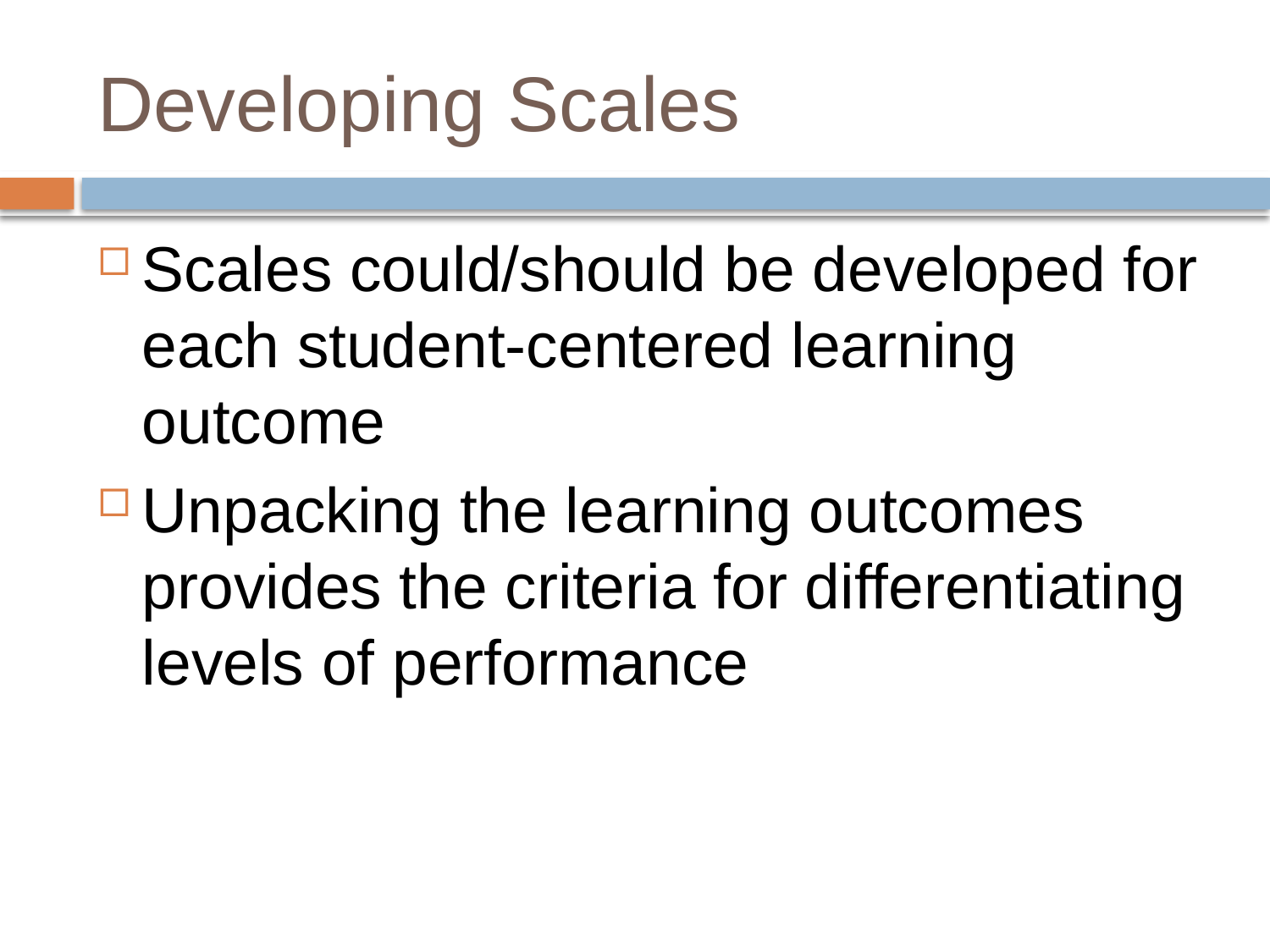

# Developing Scales
Scales could/should be developed for each student-centered learning outcome
Unpacking the learning outcomes provides the criteria for differentiating levels of performance